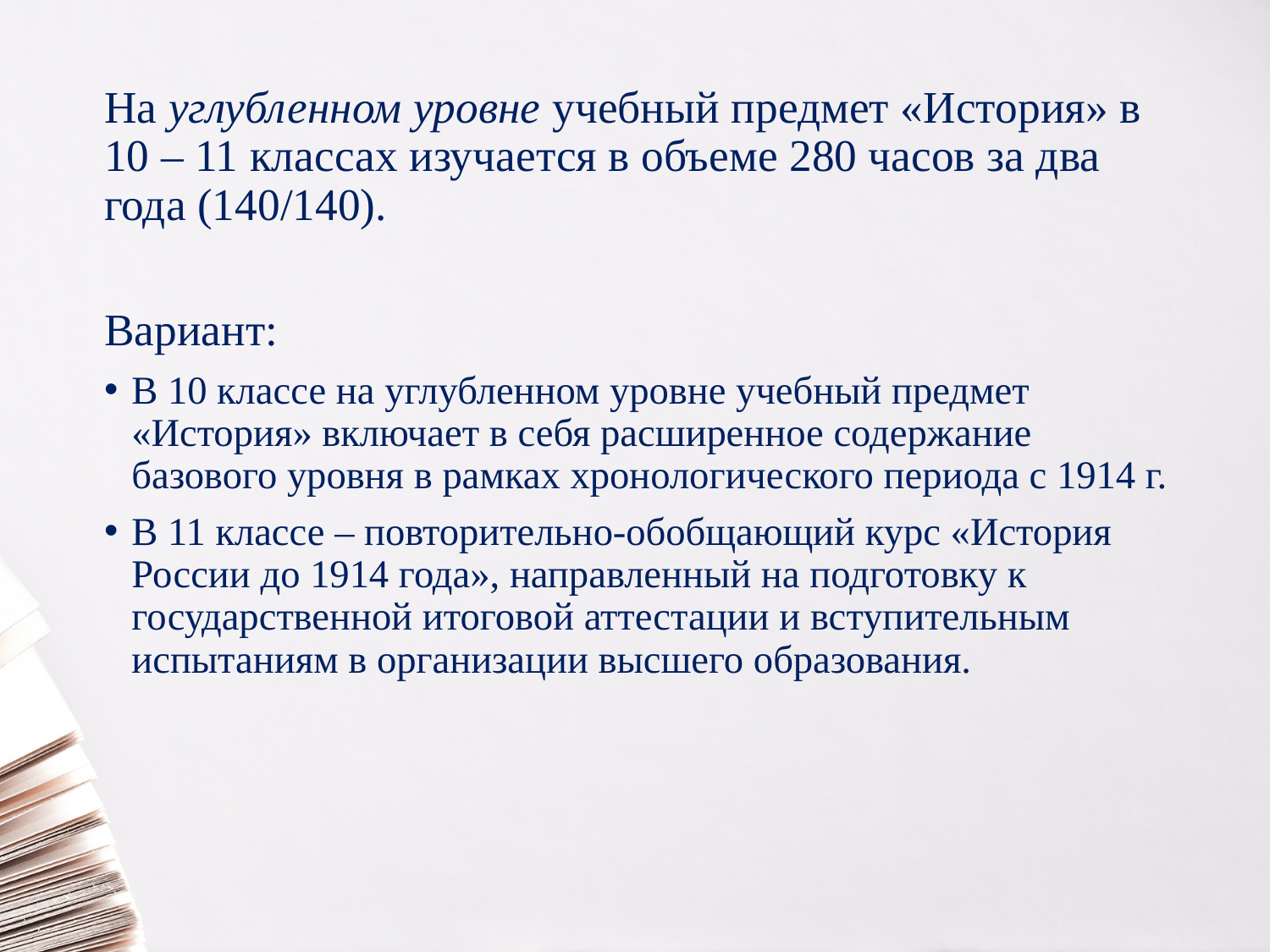

На углубленном уровне учебный предмет «История» в 10 – 11 классах изучается в объеме 280 часов за два года (140/140).

Вариант:
В 10 классе на углубленном уровне учебный предмет «История» включает в себя расширенное содержание базового уровня в рамках хронологического периода с 1914 г.
В 11 классе – повторительно-обобщающий курс «История  России до 1914 года», направленный на подготовку к государственной итоговой аттестации и вступительным испытаниям в организации высшего образования.